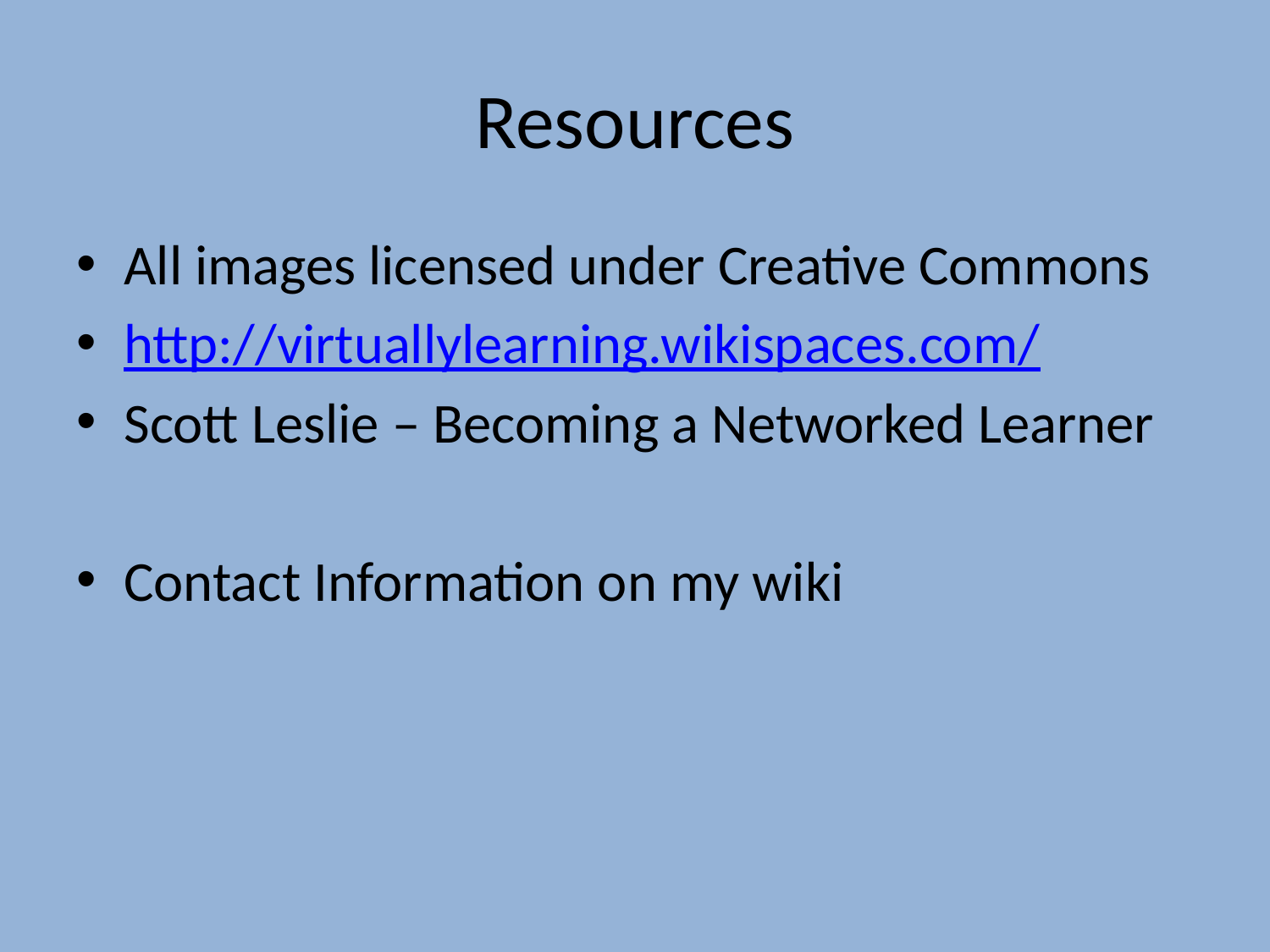

# Resources
All images licensed under Creative Commons
http://virtuallylearning.wikispaces.com/
Scott Leslie – Becoming a Networked Learner

Contact Information on my wiki